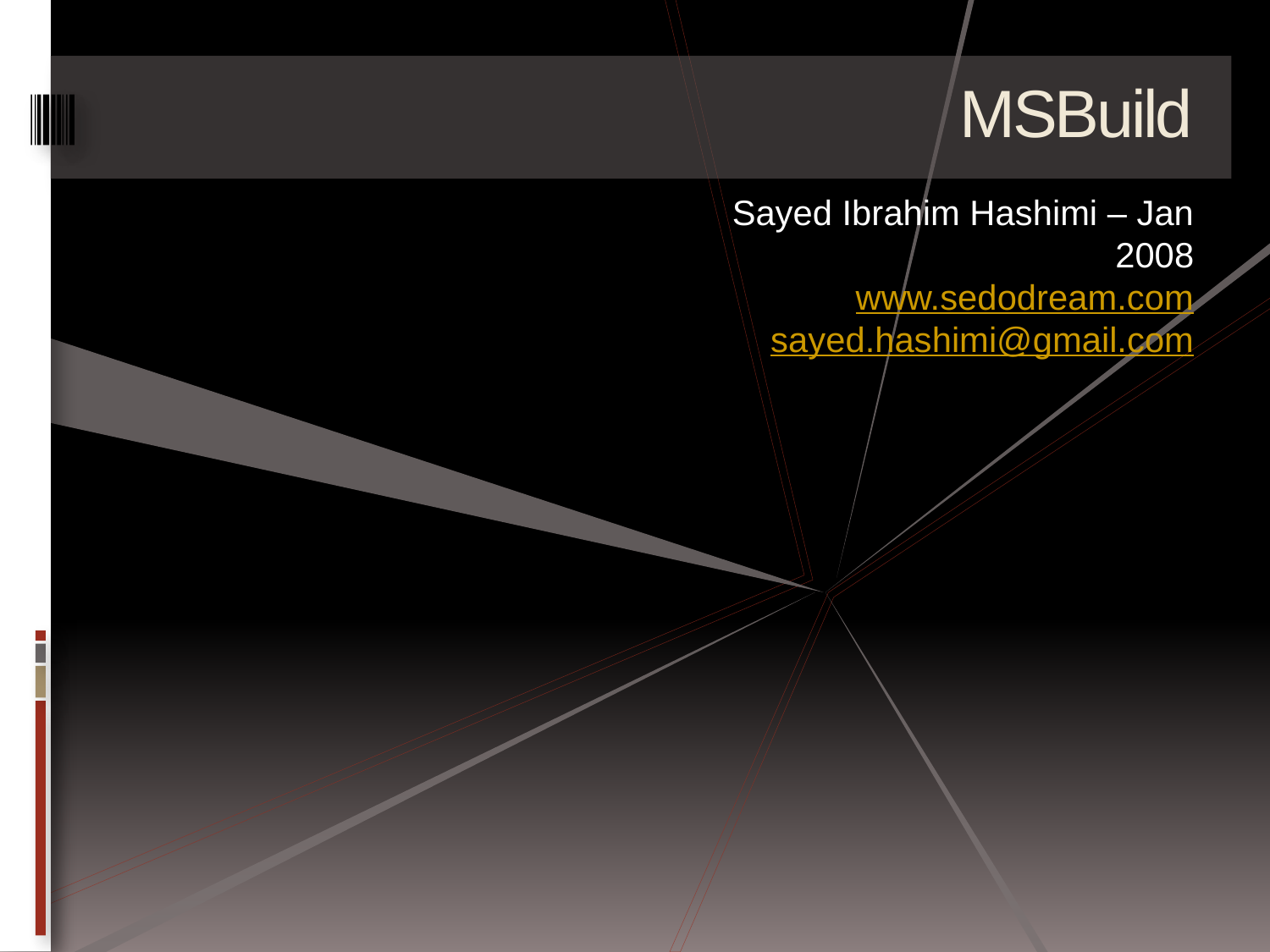

# MSBuild
Sayed Ibrahim Hashimi – Jan 2008
www.sedodream.com
sayed.hashimi@gmail.com